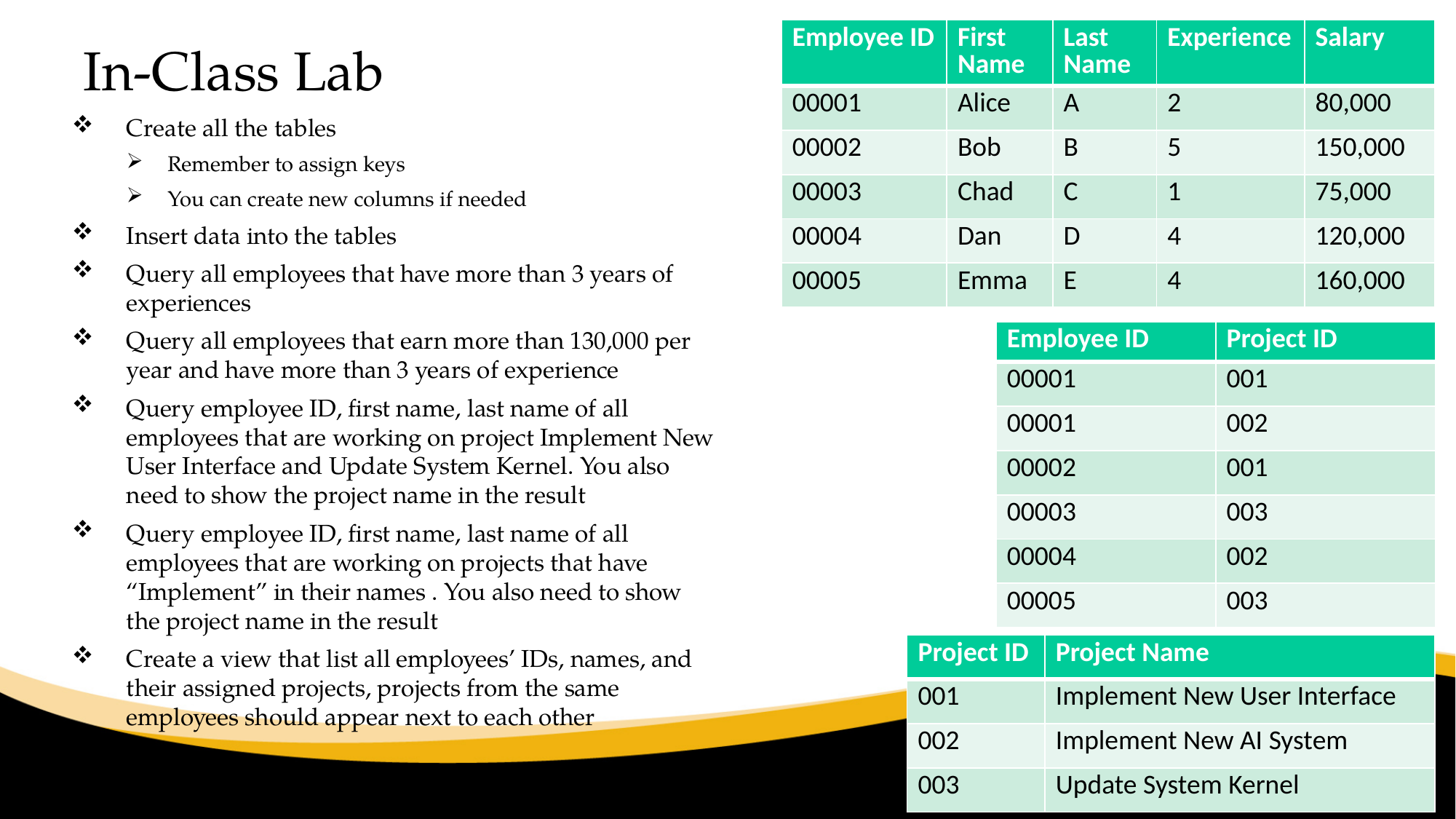

| Employee ID | First Name | Last Name | Experience | Salary |
| --- | --- | --- | --- | --- |
| 00001 | Alice | A | 2 | 80,000 |
| 00002 | Bob | B | 5 | 150,000 |
| 00003 | Chad | C | 1 | 75,000 |
| 00004 | Dan | D | 4 | 120,000 |
| 00005 | Emma | E | 4 | 160,000 |
# In-Class Lab
Create all the tables
Remember to assign keys
You can create new columns if needed
Insert data into the tables
Query all employees that have more than 3 years of experiences
Query all employees that earn more than 130,000 per year and have more than 3 years of experience
Query employee ID, first name, last name of all employees that are working on project Implement New User Interface and Update System Kernel. You also need to show the project name in the result
Query employee ID, first name, last name of all employees that are working on projects that have “Implement” in their names . You also need to show the project name in the result
Create a view that list all employees’ IDs, names, and their assigned projects, projects from the same employees should appear next to each other
| Employee ID | Project ID |
| --- | --- |
| 00001 | 001 |
| 00001 | 002 |
| 00002 | 001 |
| 00003 | 003 |
| 00004 | 002 |
| 00005 | 003 |
| Project ID | Project Name |
| --- | --- |
| 001 | Implement New User Interface |
| 002 | Implement New AI System |
| 003 | Update System Kernel |